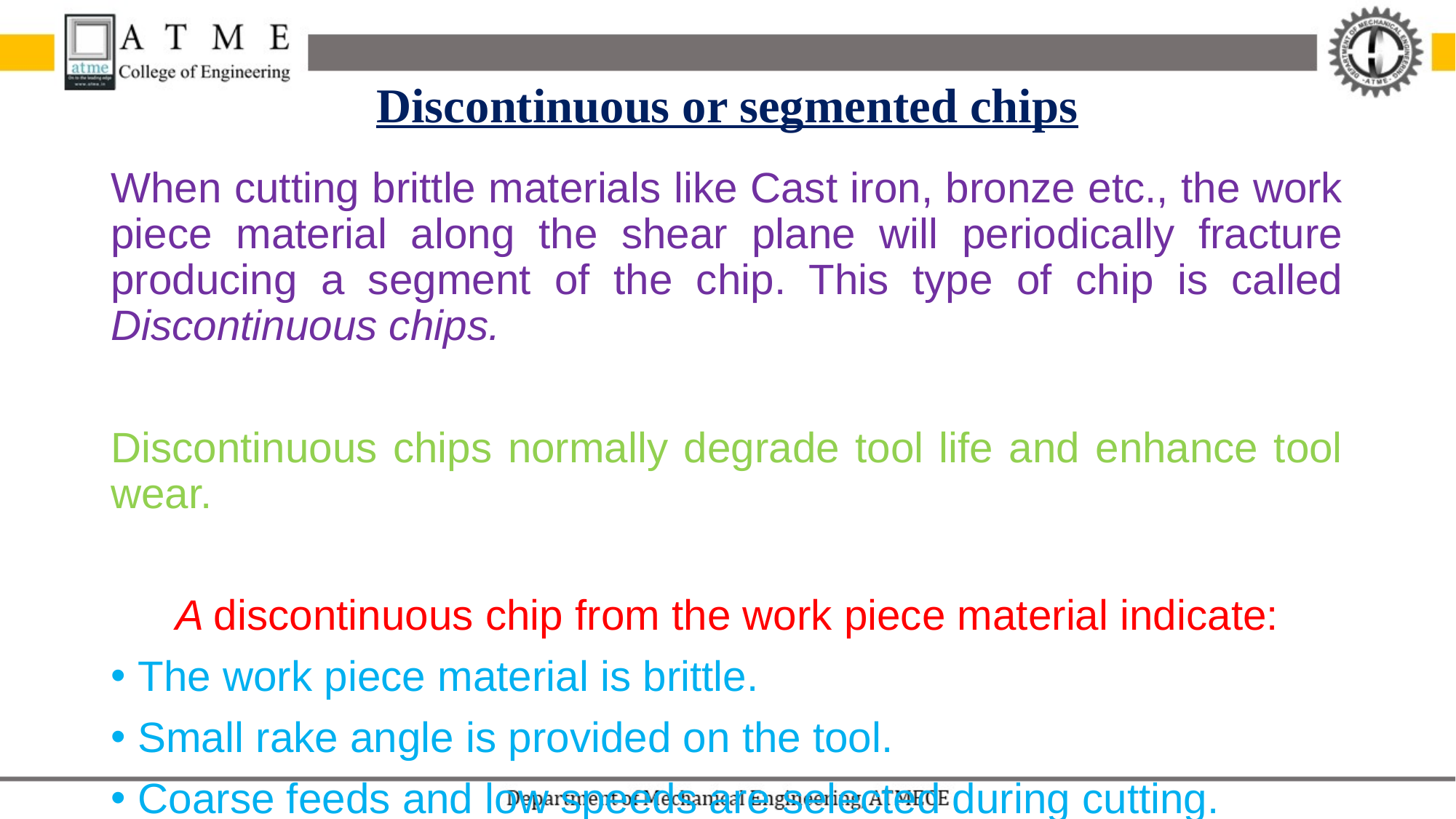

Discontinuous or segmented chips
When cutting brittle materials like Cast iron, bronze etc., the work piece material along the shear plane will periodically fracture producing a segment of the chip. This type of chip is called Discontinuous chips.

Discontinuous chips normally degrade tool life and enhance tool wear.

A discontinuous chip from the work piece material indicate:
The work piece material is brittle.
Small rake angle is provided on the tool.
Coarse feeds and low speeds are selected during cutting.